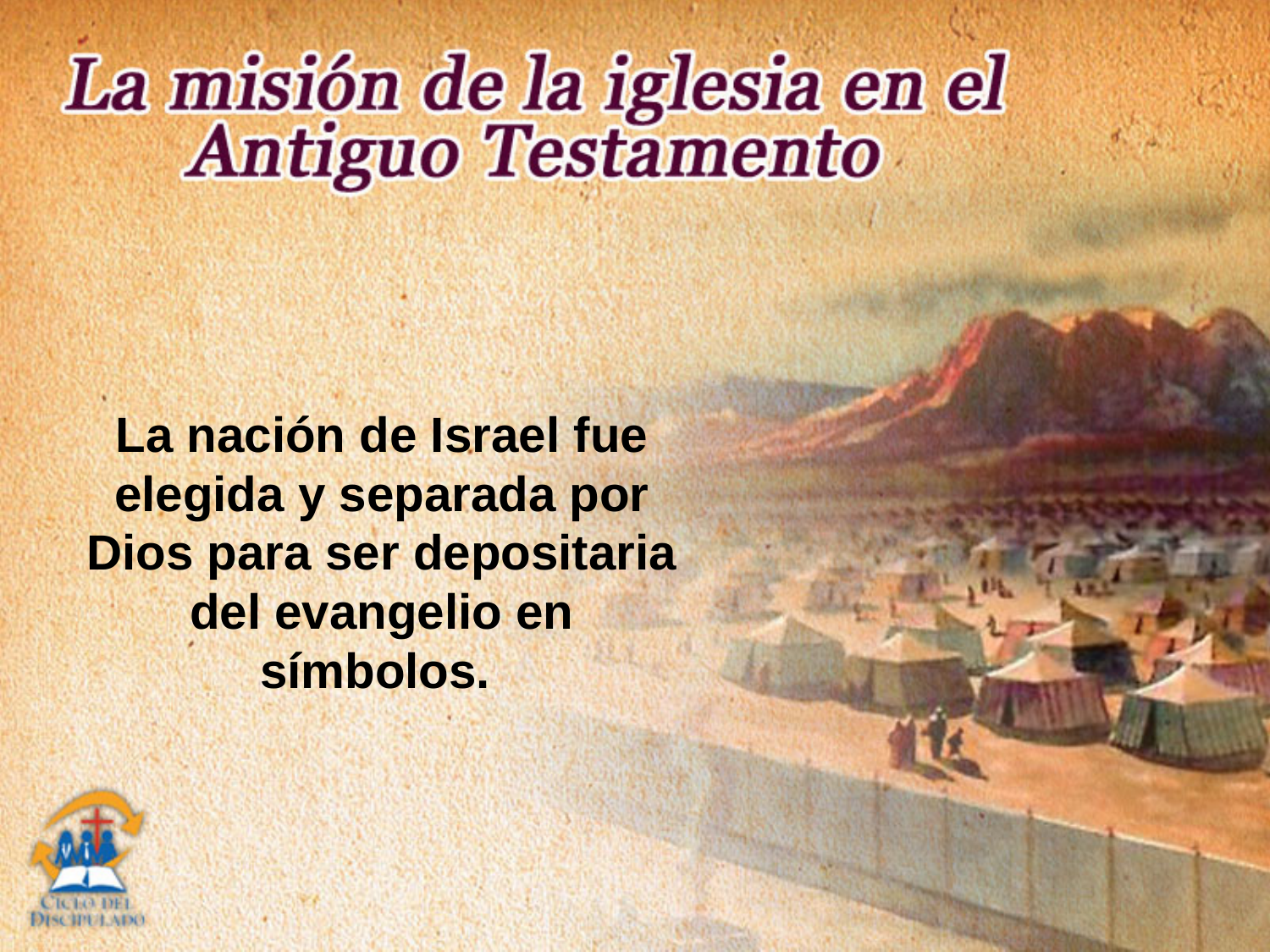

La nación de Israel fue elegida y separada por Dios para ser depositaria del evangelio en símbolos.